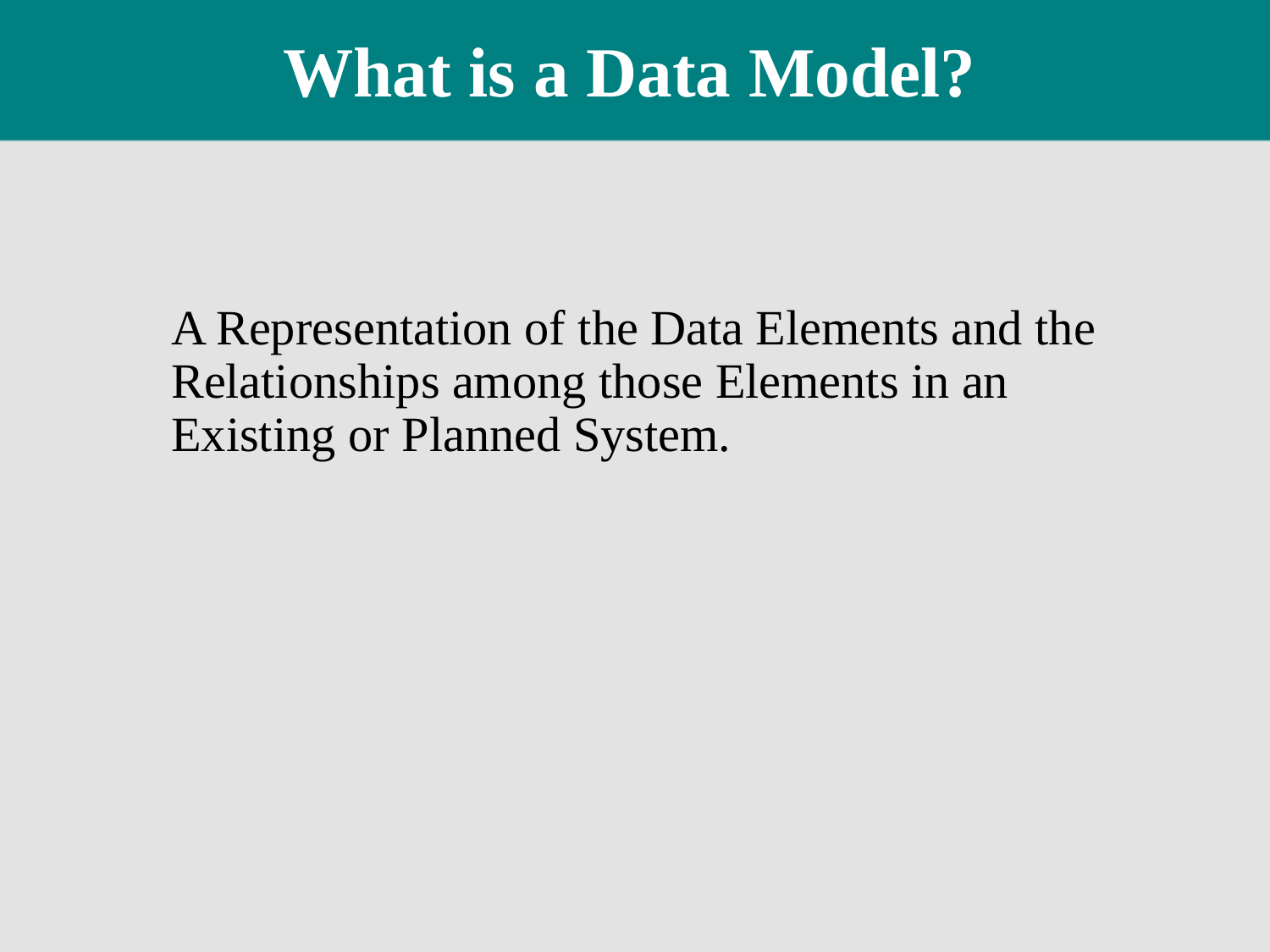

# What is a Data Model?
A Representation of the Data Elements and the Relationships among those Elements in an Existing or Planned System.